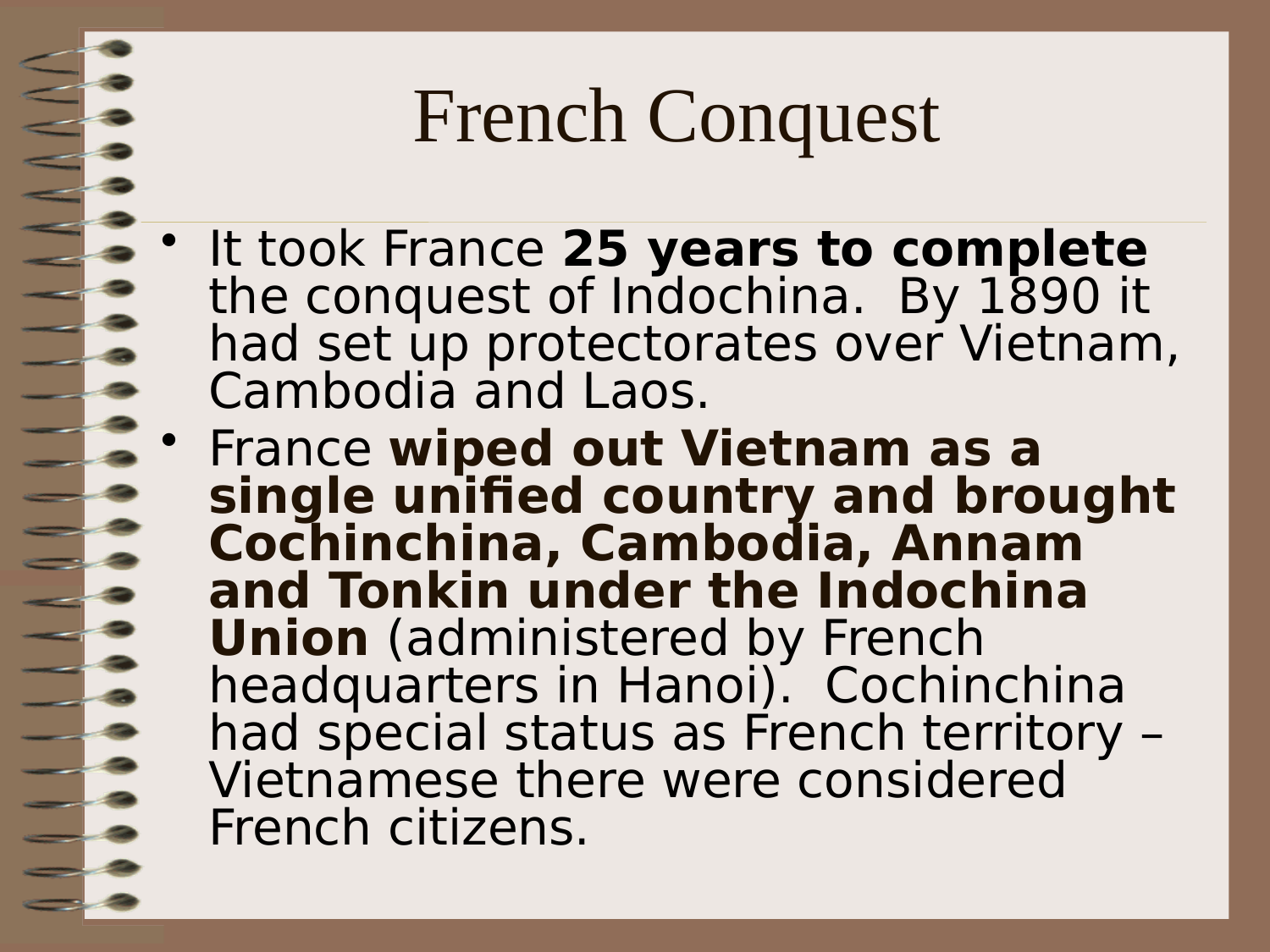

# French Conquest
It took France 25 years to complete the conquest of Indochina.  By 1890 it had set up protectorates over Vietnam, Cambodia and Laos.
France wiped out Vietnam as a single unified country and brought Cochinchina, Cambodia, Annam and Tonkin under the Indochina Union (administered by French headquarters in Hanoi).  Cochinchina had special status as French territory – Vietnamese there were considered French citizens.